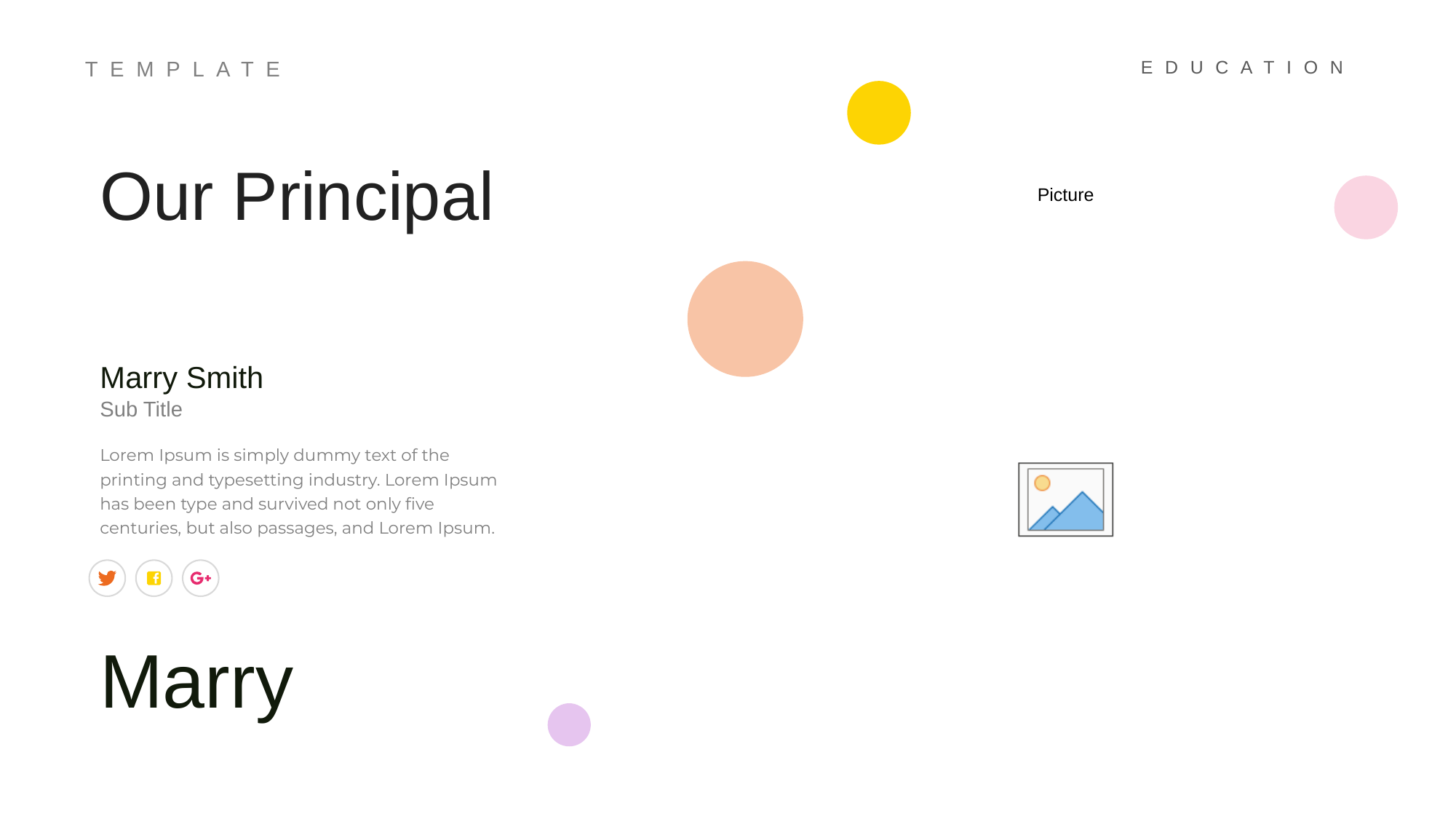

TEMPLATE
EDUCATION

Our Principal

Marry Smith
Sub Title
Lorem Ipsum is simply dummy text of the printing and typesetting industry. Lorem Ipsum has been type and survived not only five centuries, but also passages, and Lorem Ipsum.

Marry